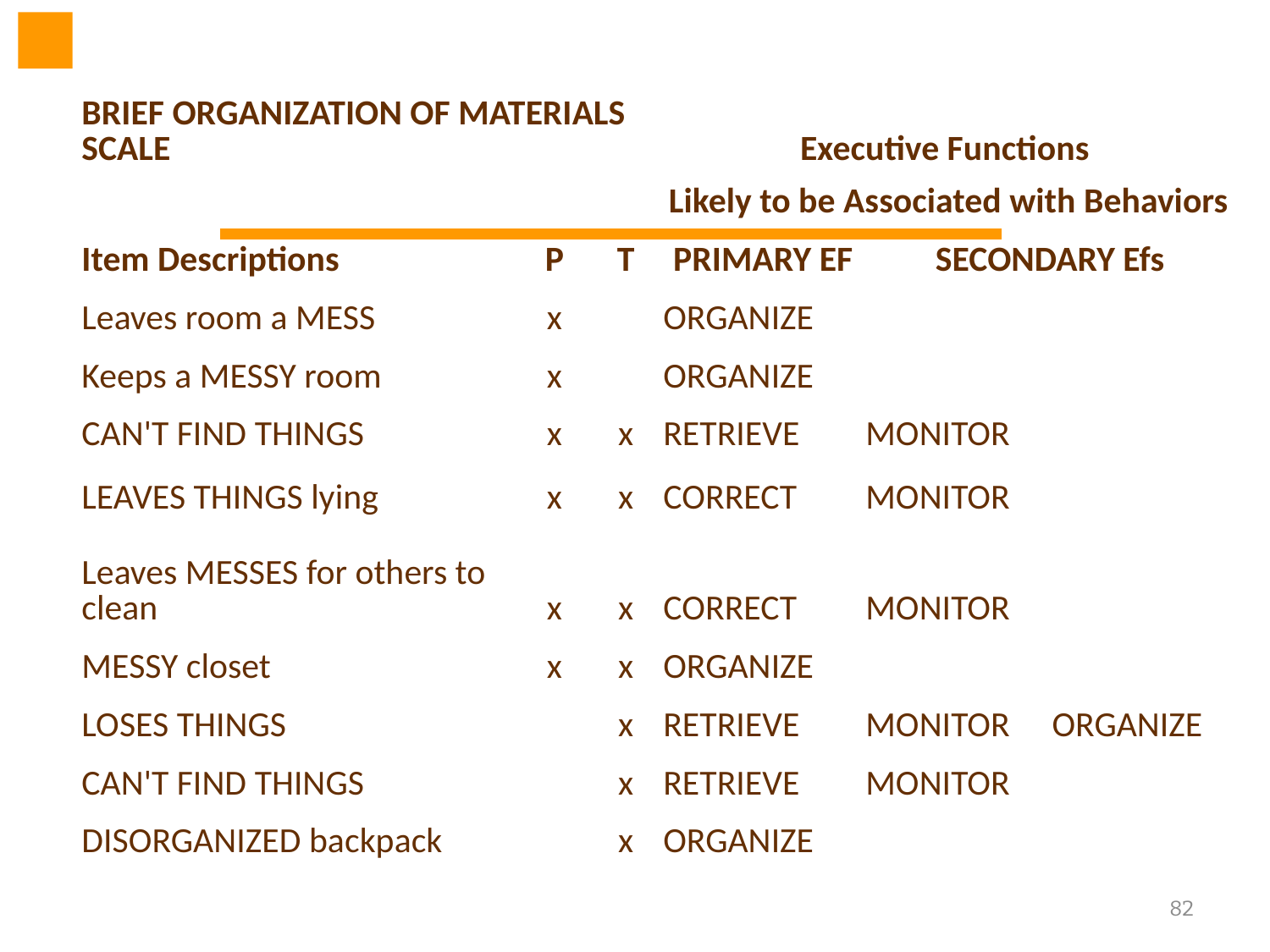

| BRIEF ORGANIZATION OF MATERIALS SCALE |  |  | Executive Functions |  |  |
| --- | --- | --- | --- | --- | --- |
|  |  |  | Likely to be Associated with Behaviors |  |  |
| Item Descriptions | P | T | PRIMARY EF | SECONDARY Efs |  |
| Leaves room a MESS | x |  | ORGANIZE |  |  |
| Keeps a MESSY room | x |  | ORGANIZE |  |  |
| CAN'T FIND THINGS | x | x | RETRIEVE | MONITOR |  |
| LEAVES THINGS lying | x | x | CORRECT | MONITOR |  |
| Leaves MESSES for others to clean | x | x | CORRECT | MONITOR |  |
| MESSY closet | x | x | ORGANIZE |  |  |
| LOSES THINGS |  | x | RETRIEVE | MONITOR | ORGANIZE |
| CAN'T FIND THINGS |  | x | RETRIEVE | MONITOR |  |
| DISORGANIZED backpack |  | x | ORGANIZE |  |  |
82